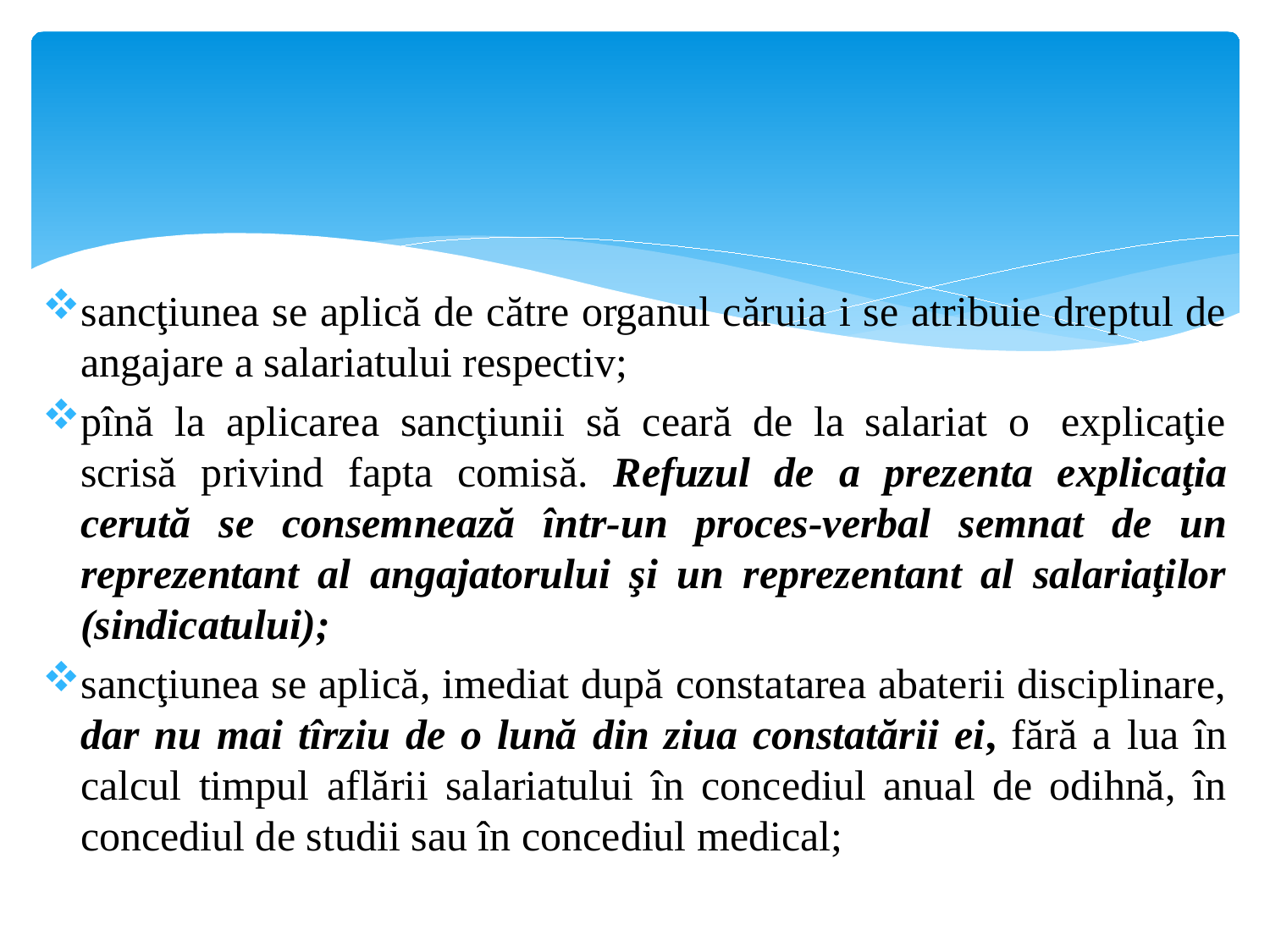

sancţiunea se aplică de către organul căruia i se atribuie dreptul de angajare a salariatului respectiv;
pînă la aplicarea sancţiunii să ceară de la salariat o  explicaţie scrisă privind fapta comisă. Refuzul de a prezenta explicaţia cerută se consemnează într-un proces-verbal semnat de un reprezentant al angajatorului şi un reprezentant al salariaţilor (sindicatului);
sancţiunea se aplică, imediat după constatarea abaterii disciplinare, dar nu mai tîrziu de o lună din ziua constatării ei, fără a lua în calcul timpul aflării salariatului în concediul anual de odihnă, în concediul de studii sau în concediul medical;